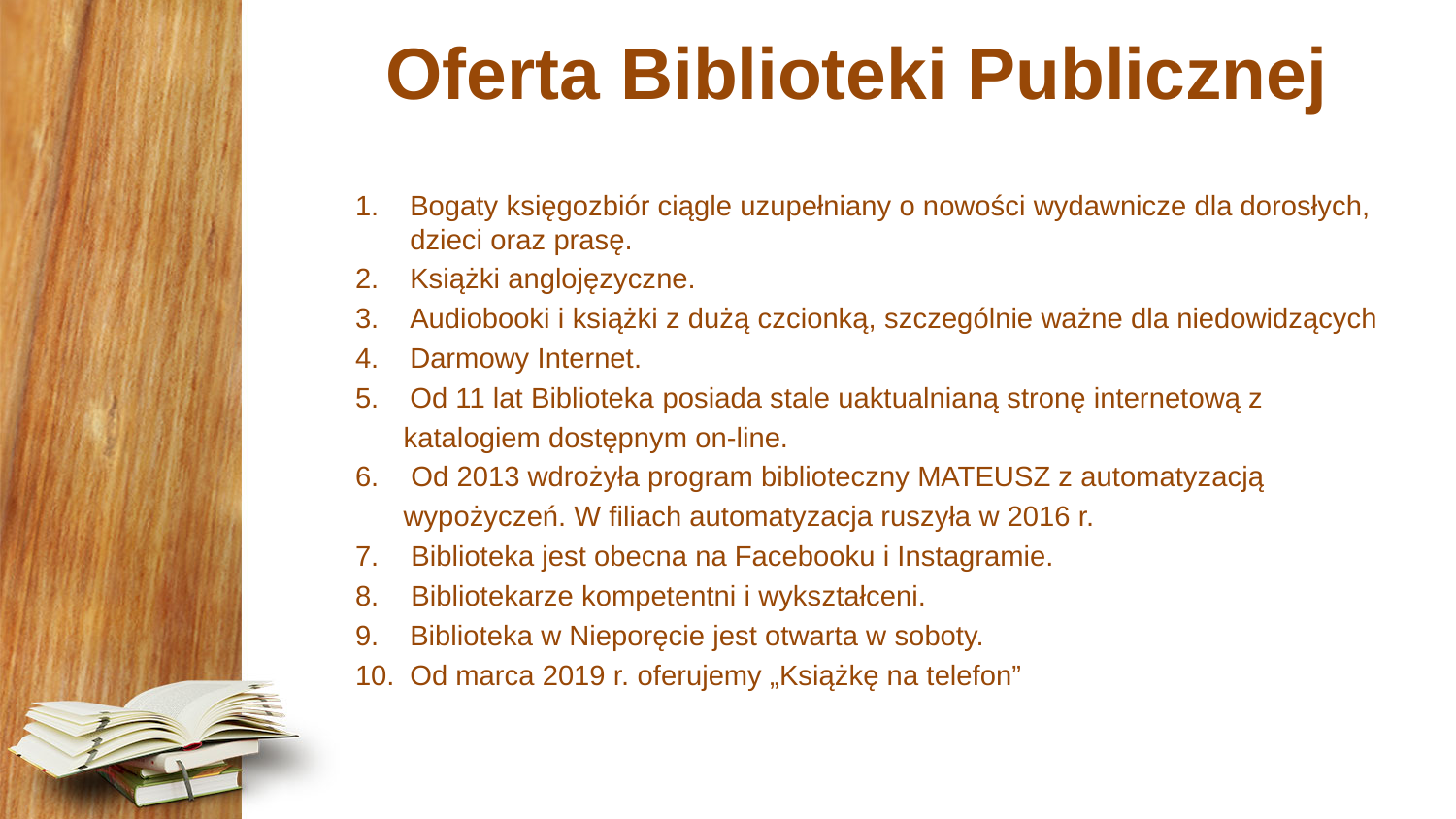

# Oferta Biblioteki Publicznej
Bogaty księgozbiór ciągle uzupełniany o nowości wydawnicze dla dorosłych, dzieci oraz prasę.
Książki anglojęzyczne.
Audiobooki i książki z dużą czcionką, szczególnie ważne dla niedowidzących
Darmowy Internet.
Od 11 lat Biblioteka posiada stale uaktualnianą stronę internetową z
      katalogiem dostępnym on-line.
6.    Od 2013 wdrożyła program biblioteczny MATEUSZ z automatyzacją
      wypożyczeń. W filiach automatyzacja ruszyła w 2016 r.
7.    Biblioteka jest obecna na Facebooku i Instagramie.
8.    Bibliotekarze kompetentni i wykształceni.
Biblioteka w Nieporęcie jest otwarta w soboty.
Od marca 2019 r. oferujemy „Książkę na telefon”